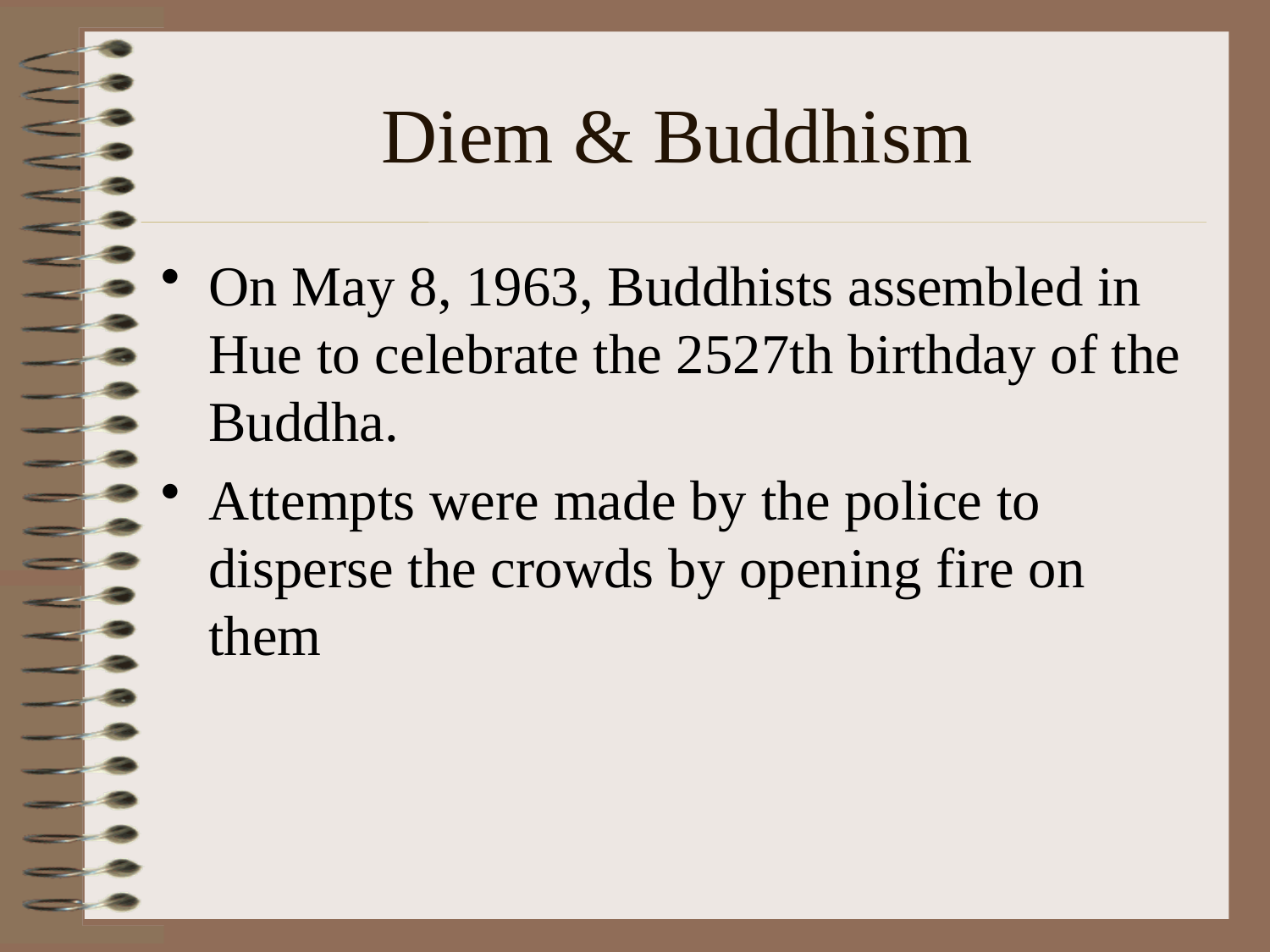

# Diem & Buddhism
On May 8, 1963, Buddhists assembled in Hue to celebrate the 2527th birthday of the Buddha.
Attempts were made by the police to disperse the crowds by opening fire on them